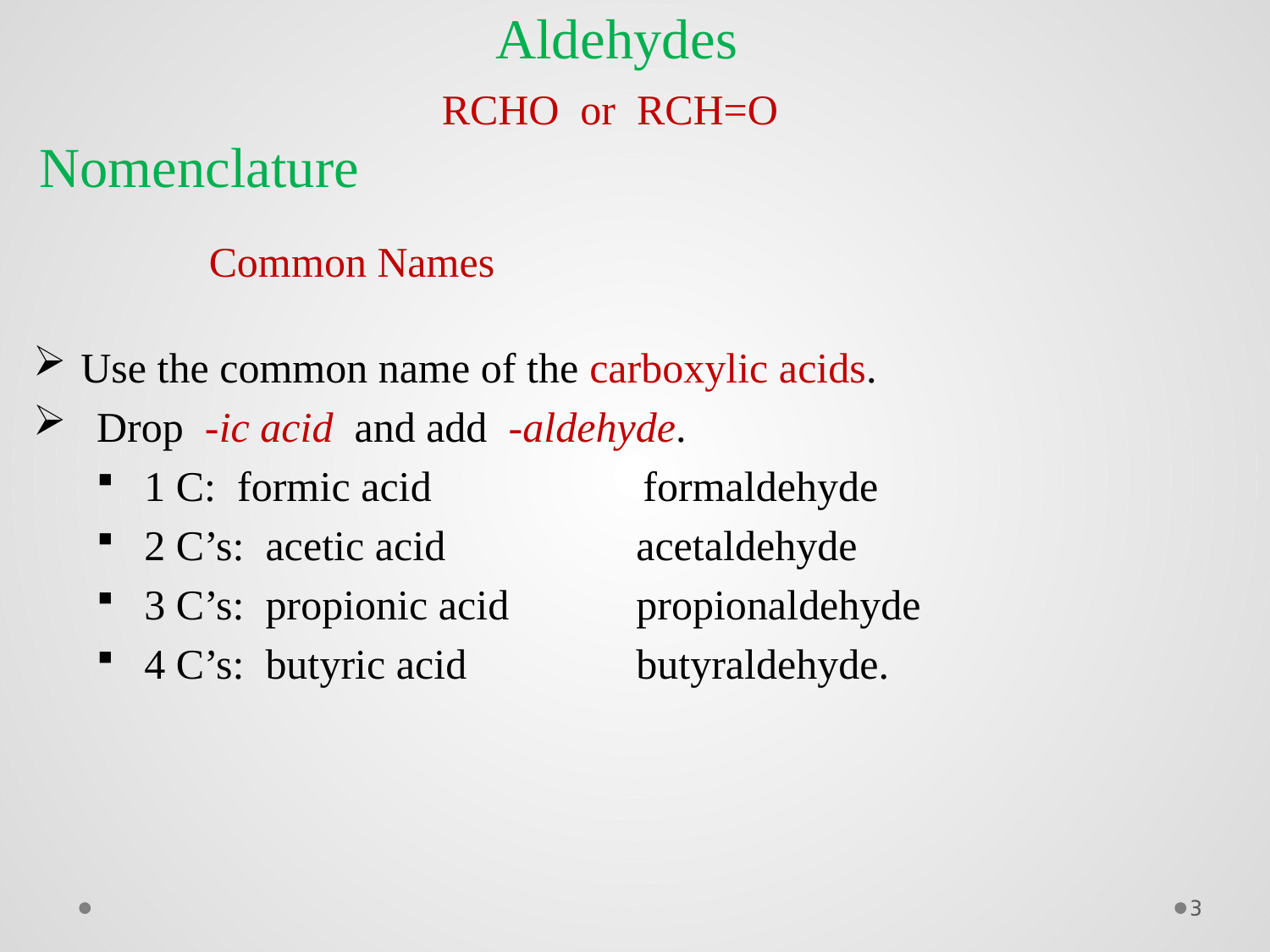

Aldehydes
RCHO  or  RCH=O
Nomenclature
Common Names
Use the common name of the carboxylic acids.
Drop  -ic acid  and add  -aldehyde.
1 C:  formic acid                    formaldehyde
2 C’s:  acetic acid                  acetaldehyde
3 C’s:  propionic acid            propionaldehyde
4 C’s:  butyric acid                butyraldehyde.
3